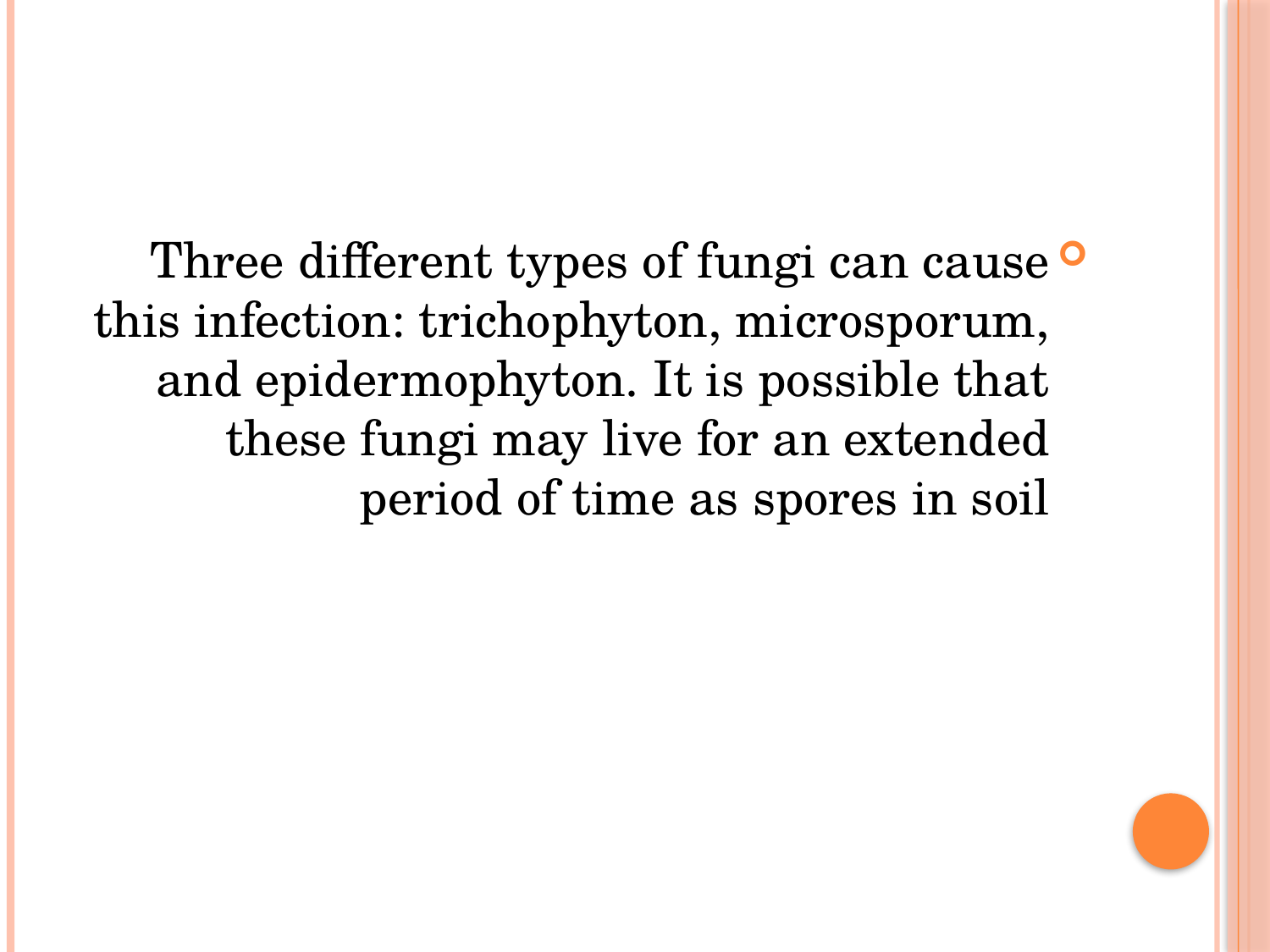

Three different types of fungi can cause this infection: trichophyton, microsporum, and epidermophyton. It is possible that these fungi may live for an extended period of time as spores in soil